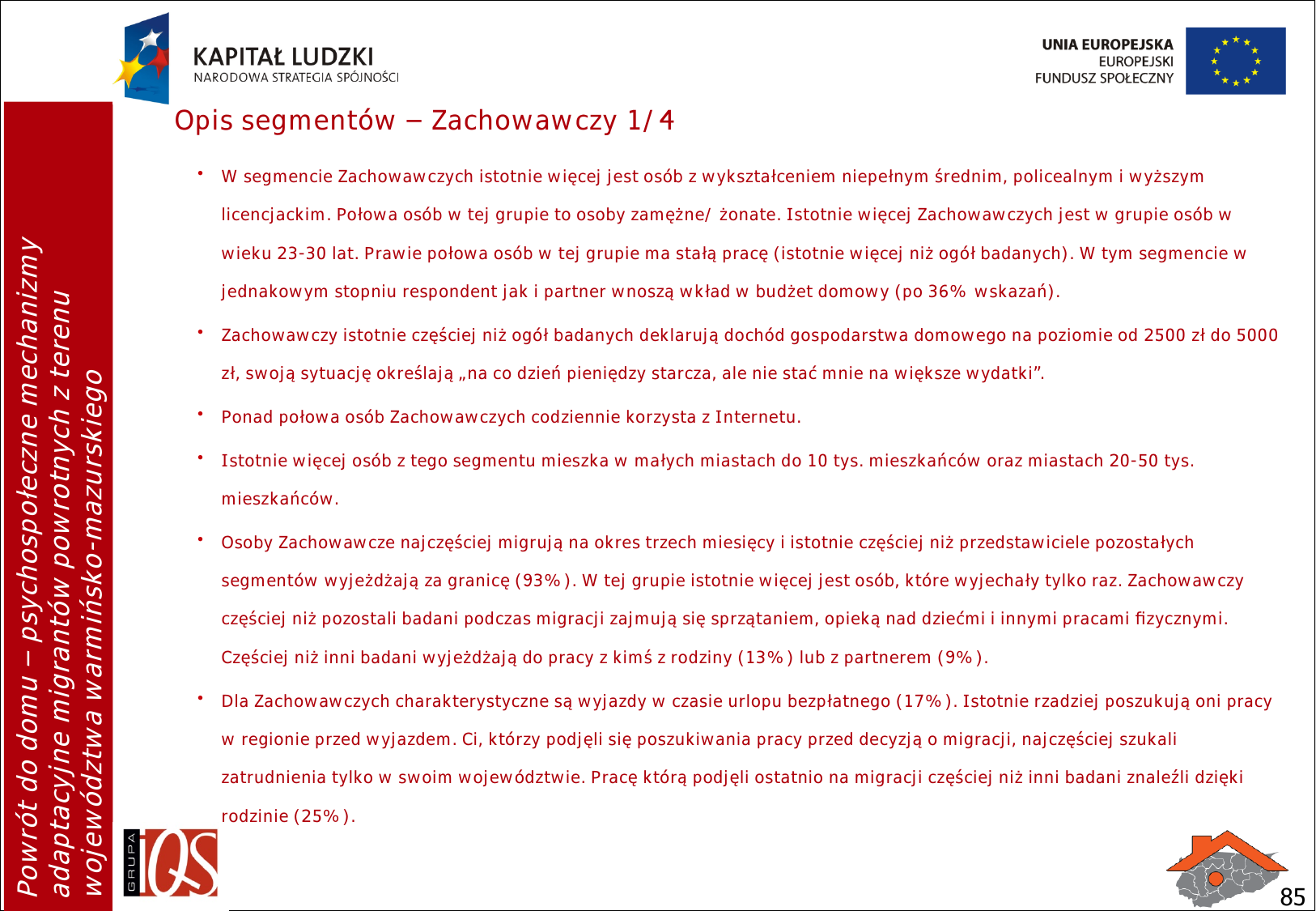

Opis segmentów – Zachowawczy 1/4
W segmencie Zachowawczych istotnie więcej jest osób z wykształceniem niepełnym średnim, policealnym i wyższym licencjackim. Połowa osób w tej grupie to osoby zamężne/ żonate. Istotnie więcej Zachowawczych jest w grupie osób w wieku 23-30 lat. Prawie połowa osób w tej grupie ma stałą pracę (istotnie więcej niż ogół badanych). W tym segmencie w jednakowym stopniu respondent jak i partner wnoszą wkład w budżet domowy (po 36% wskazań).
Zachowawczy istotnie częściej niż ogół badanych deklarują dochód gospodarstwa domowego na poziomie od 2500 zł do 5000 zł, swoją sytuację określają „na co dzień pieniędzy starcza, ale nie stać mnie na większe wydatki”.
Ponad połowa osób Zachowawczych codziennie korzysta z Internetu.
Istotnie więcej osób z tego segmentu mieszka w małych miastach do 10 tys. mieszkańców oraz miastach 20-50 tys. mieszkańców.
Osoby Zachowawcze najczęściej migrują na okres trzech miesięcy i istotnie częściej niż przedstawiciele pozostałych segmentów wyjeżdżają za granicę (93%). W tej grupie istotnie więcej jest osób, które wyjechały tylko raz. Zachowawczy częściej niż pozostali badani podczas migracji zajmują się sprzątaniem, opieką nad dziećmi i innymi pracami fizycznymi. Częściej niż inni badani wyjeżdżają do pracy z kimś z rodziny (13%) lub z partnerem (9%).
Dla Zachowawczych charakterystyczne są wyjazdy w czasie urlopu bezpłatnego (17%). Istotnie rzadziej poszukują oni pracy w regionie przed wyjazdem. Ci, którzy podjęli się poszukiwania pracy przed decyzją o migracji, najczęściej szukali zatrudnienia tylko w swoim województwie. Pracę którą podjęli ostatnio na migracji częściej niż inni badani znaleźli dzięki rodzinie (25%).
85